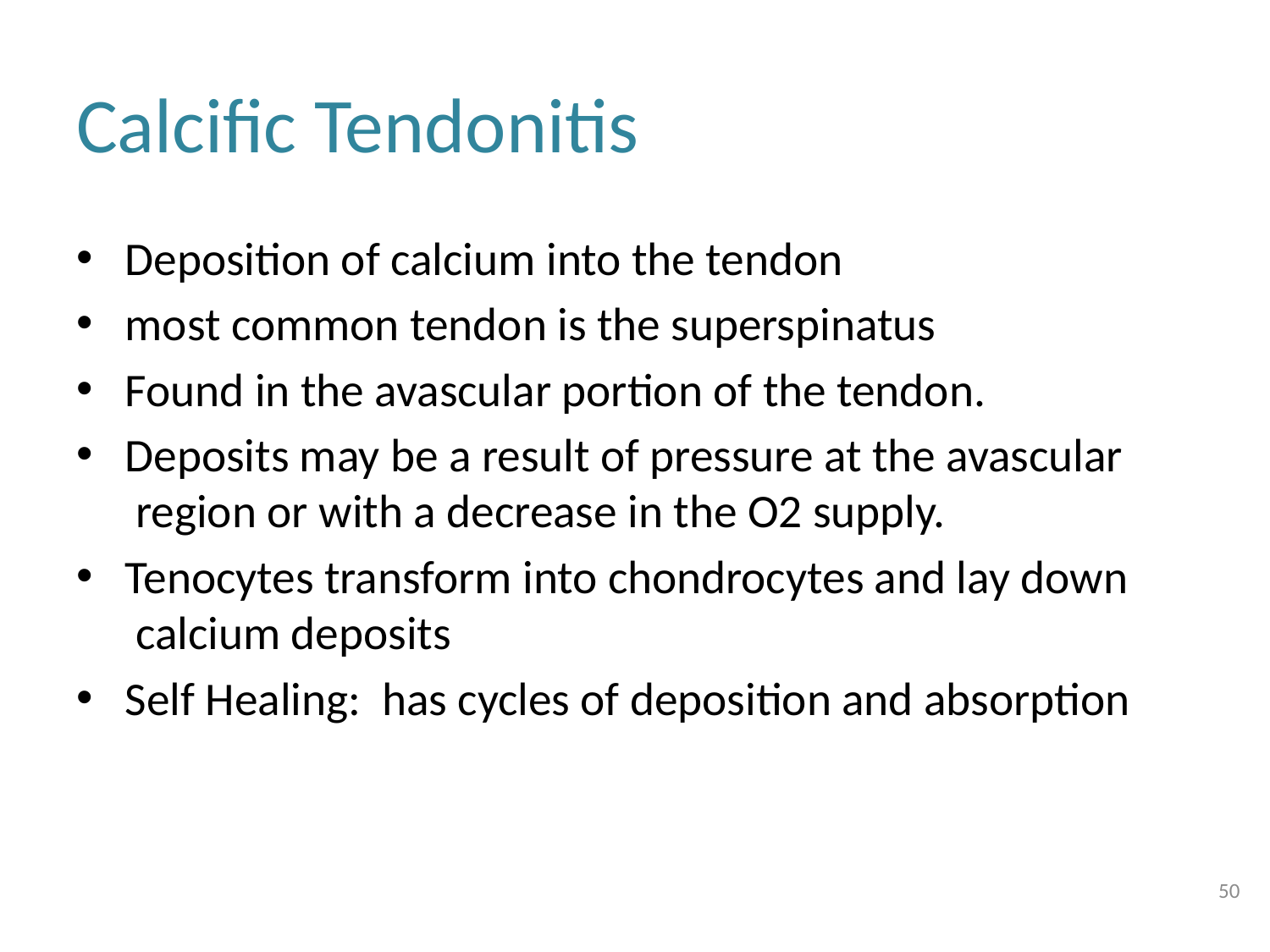

# Calcific Tendonitis
Deposition of calcium into the tendon
most common tendon is the superspinatus
Found in the avascular portion of the tendon.
Deposits may be a result of pressure at the avascular  region or with a decrease in the O2 supply.
Tenocytes transform into chondrocytes and lay down  calcium deposits
Self Healing:  has cycles of deposition and absorption
50